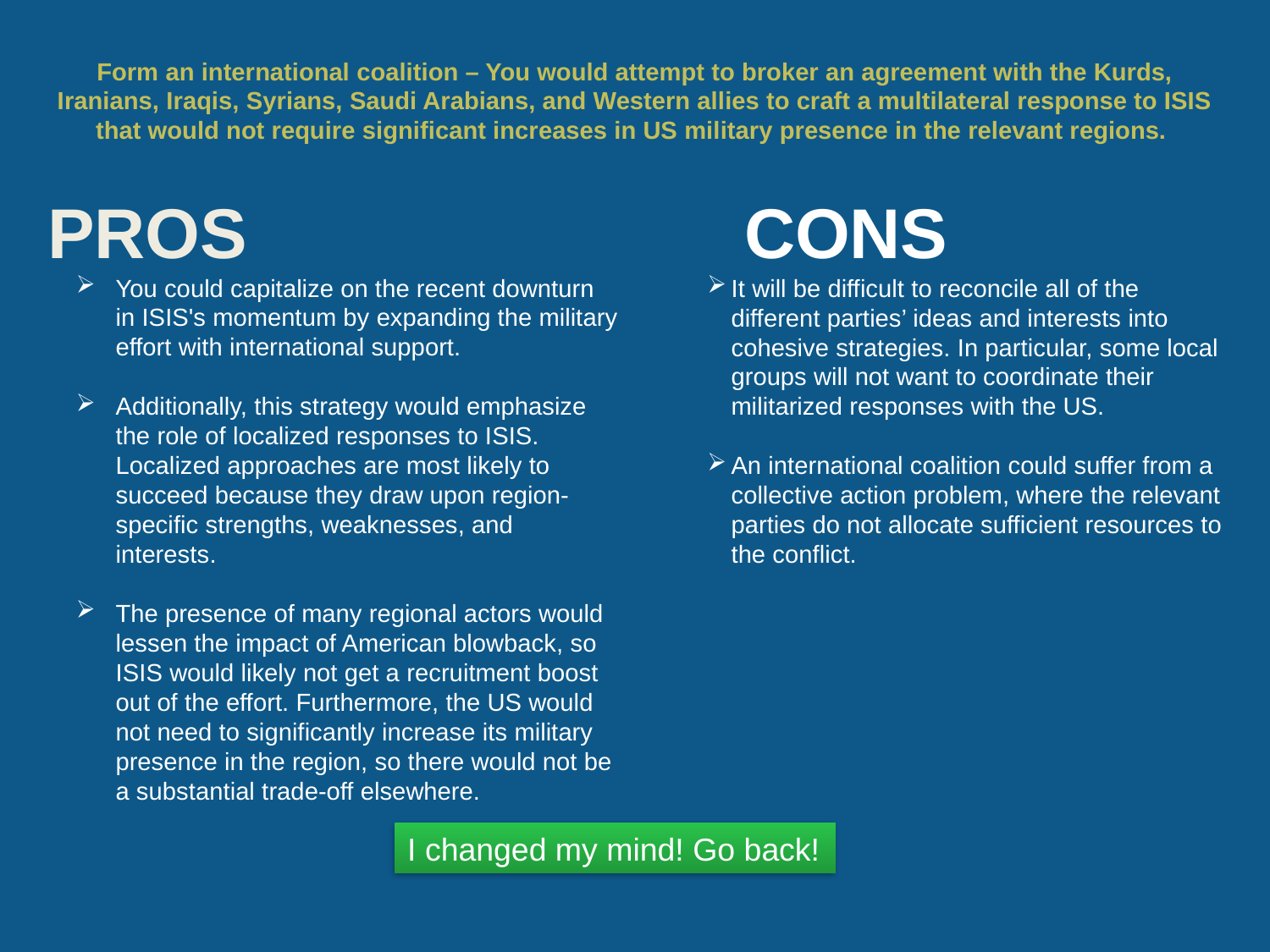

# Form an international coalition – You would attempt to broker an agreement with the Kurds, Iranians, Iraqis, Syrians, Saudi Arabians, and Western allies to craft a multilateral response to ISIS that would not require significant increases in US military presence in the relevant regions.
You could capitalize on the recent downturn in ISIS's momentum by expanding the military effort with international support.

Additionally, this strategy would emphasize the role of localized responses to ISIS. Localized approaches are most likely to succeed because they draw upon region-specific strengths, weaknesses, and interests.

The presence of many regional actors would lessen the impact of American blowback, so ISIS would likely not get a recruitment boost out of the effort. Furthermore, the US would not need to significantly increase its military presence in the region, so there would not be a substantial trade-off elsewhere.
It will be difficult to reconcile all of the different parties’ ideas and interests into cohesive strategies. In particular, some local groups will not want to coordinate their militarized responses with the US.

An international coalition could suffer from a collective action problem, where the relevant parties do not allocate sufficient resources to the conflict.